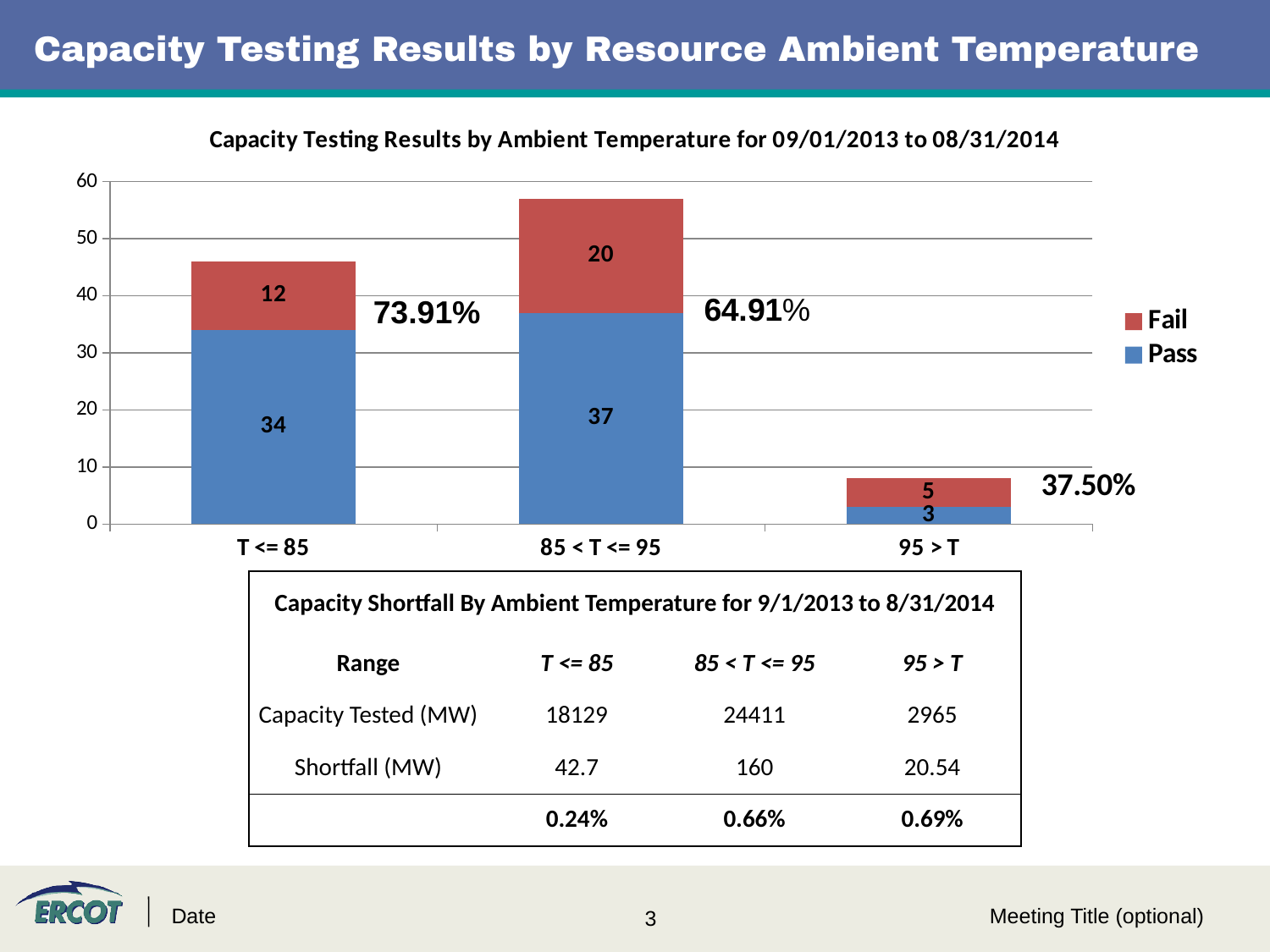

# Capacity Testing Results by Resource Ambient Temperature

### Chart: Capacity Testing Results by Ambient Temperature for 09/01/2013 to 08/31/2014

| Category |  |  |
|---|---|---|
| T <= 85 | 34.0 | 12.0 |
| 85 < T <= 95 | 37.0 | 20.0 |
| 95 > T | 3.0 | 5.0 |
73.91%
| Capacity Shortfall By Ambient Temperature for 9/1/2013 to 8/31/2014 |  |  |  |
| --- | --- | --- | --- |
| Range | T <= 85 | 85 < T <= 95 | 95 > T |
| Capacity Tested (MW) | 18129 | 24411 | 2965 |
| Shortfall (MW) | 42.7 | 160 | 20.54 |
|  | 0.24% | 0.66% | 0.69% |
Date
Meeting Title (optional)